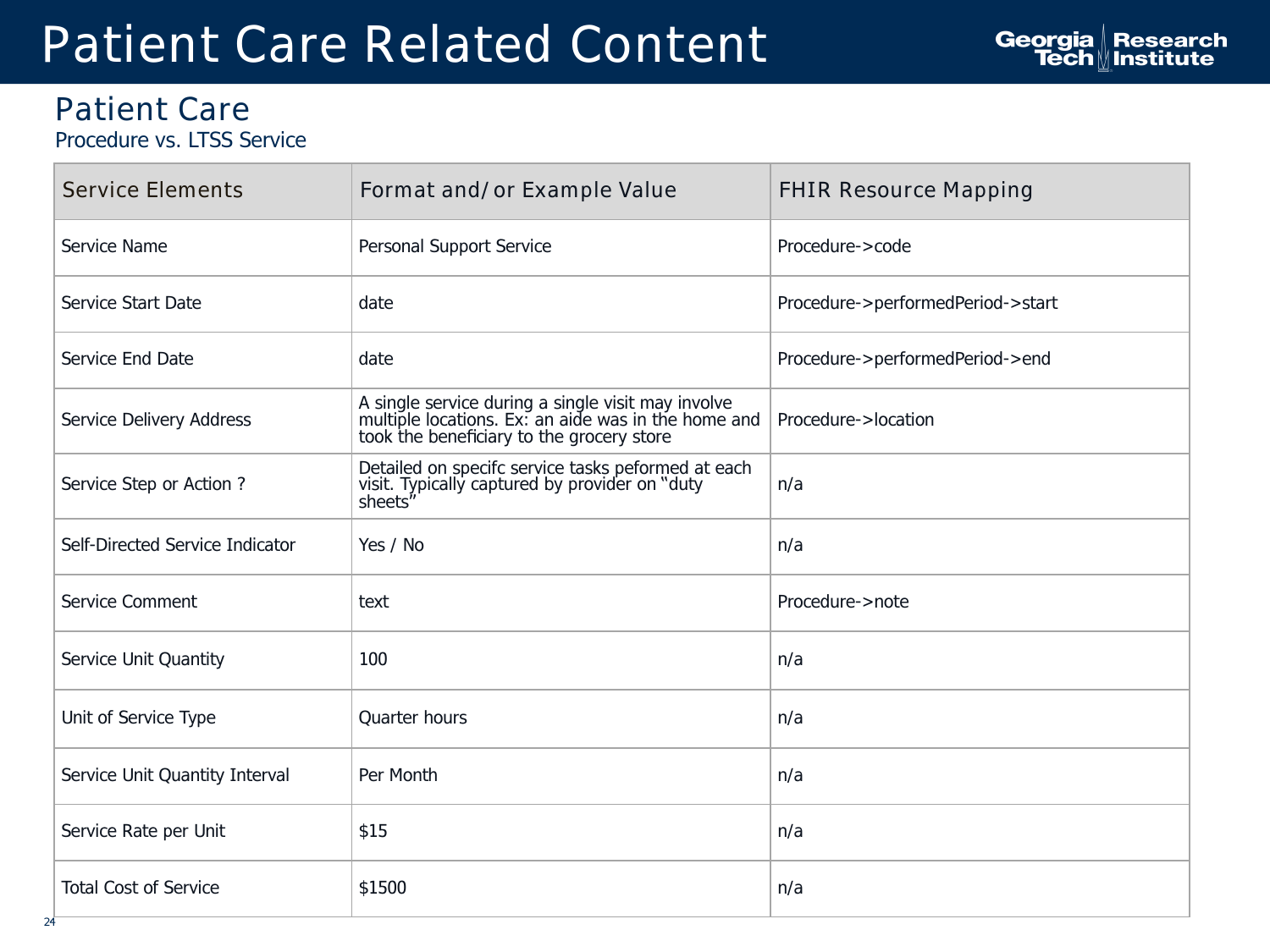

# Patient Care Related Content
Patient Care
Procedure vs. LTSS Service

| Service Elements | Format and/or Example Value | FHIR Resource Mapping |
| --- | --- | --- |
| Service Name | Personal Support Service | Procedure->code |
| Service Start Date | date | Procedure->performedPeriod->start |
| Service End Date | date | Procedure->performedPeriod->end |
| Service Delivery Address | A single service during a single visit may involve multiple locations. Ex: an aide was in the home and took the beneficiary to the grocery store | Procedure->location |
| Service Step or Action ? | Detailed on specifc service tasks peformed at each visit. Typically captured by provider on “duty sheets” | n/a |
| Self-Directed Service Indicator | Yes / No | n/a |
| Service Comment | text | Procedure->note |
| Service Unit Quantity | 100 | n/a |
| Unit of Service Type | Quarter hours | n/a |
| Service Unit Quantity Interval | Per Month | n/a |
| Service Rate per Unit | $15 | n/a |
| Total Cost of Service | $1500 | n/a |